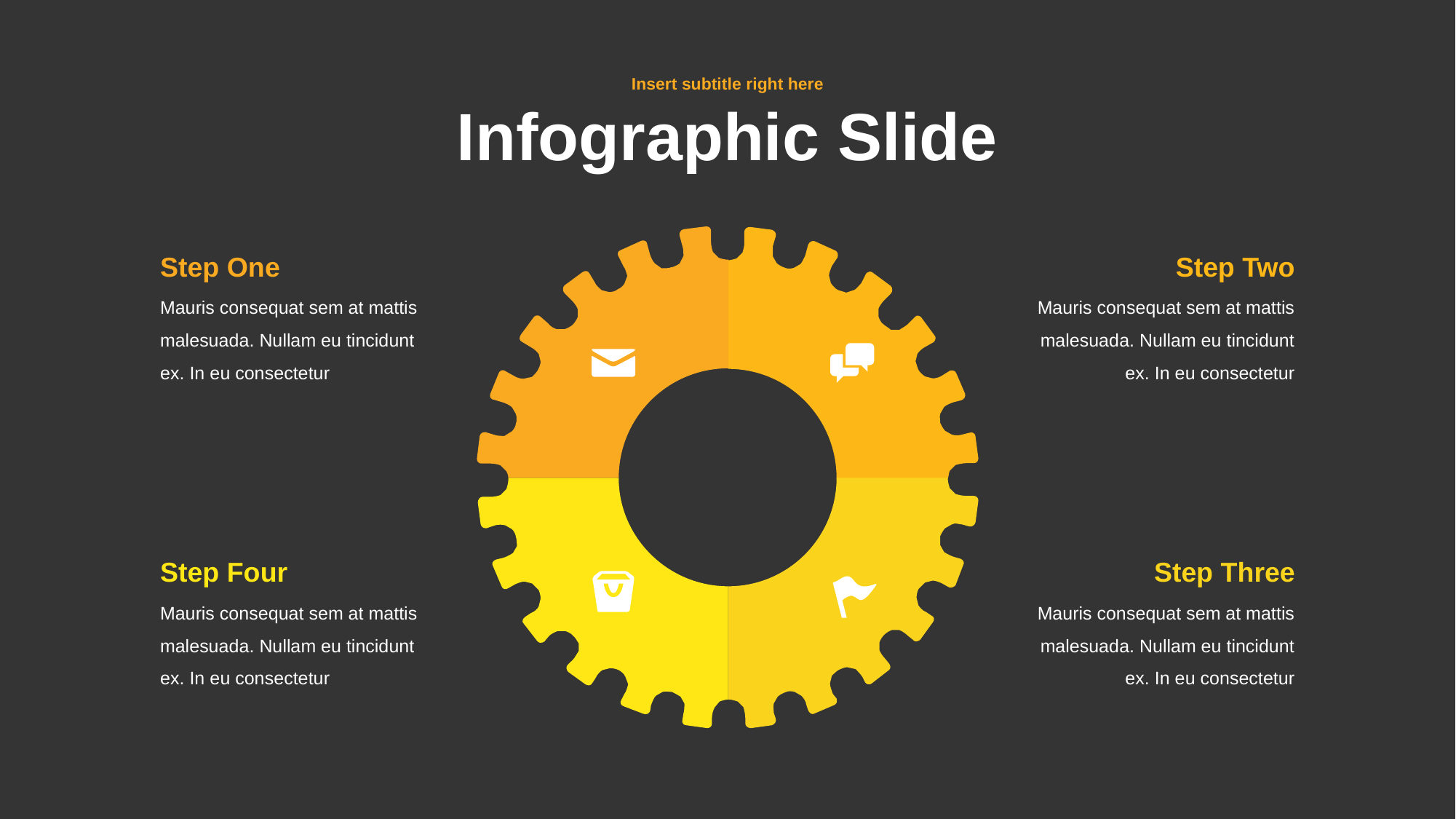

Insert subtitle right here
# Infographic Slide

Step One
Step Two
Mauris consequat sem at mattis malesuada. Nullam eu tincidunt ex. In eu consectetur
Mauris consequat sem at mattis malesuada. Nullam eu tincidunt ex. In eu consectetur

Step Four
Step Three

Mauris consequat sem at mattis malesuada. Nullam eu tincidunt ex. In eu consectetur
Mauris consequat sem at mattis malesuada. Nullam eu tincidunt ex. In eu consectetur